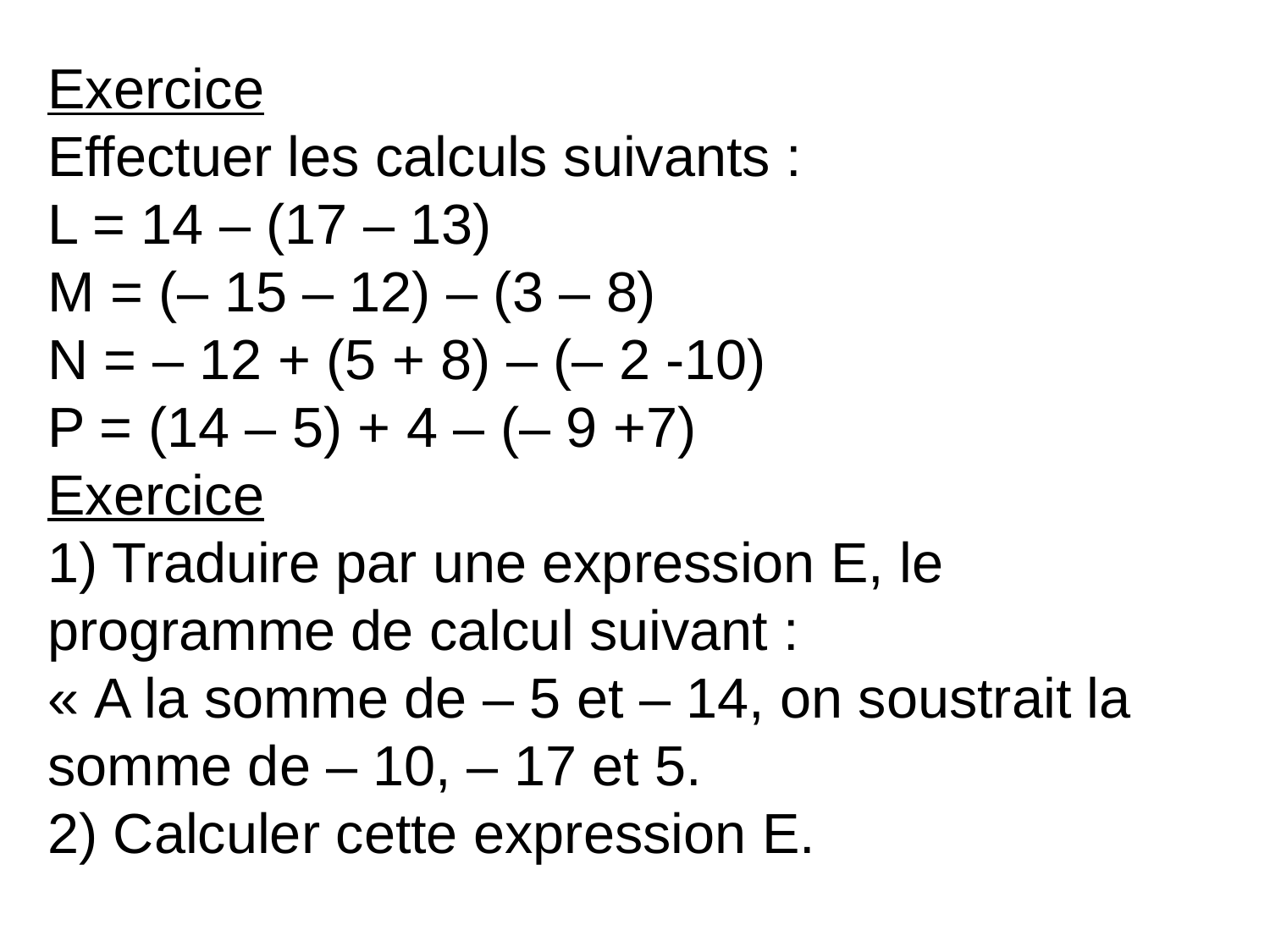

Exercice
Effectuer les calculs suivants :
L = 14 – (17 – 13)
M = (– 15 – 12) – (3 – 8)
N = – 12 + (5 + 8) – (– 2 -10)
P = (14 – 5) + 4 – (– 9 +7)
Exercice
1) Traduire par une expression E, le programme de calcul suivant :
« A la somme de – 5 et – 14, on soustrait la somme de – 10, – 17 et 5.
2) Calculer cette expression E.